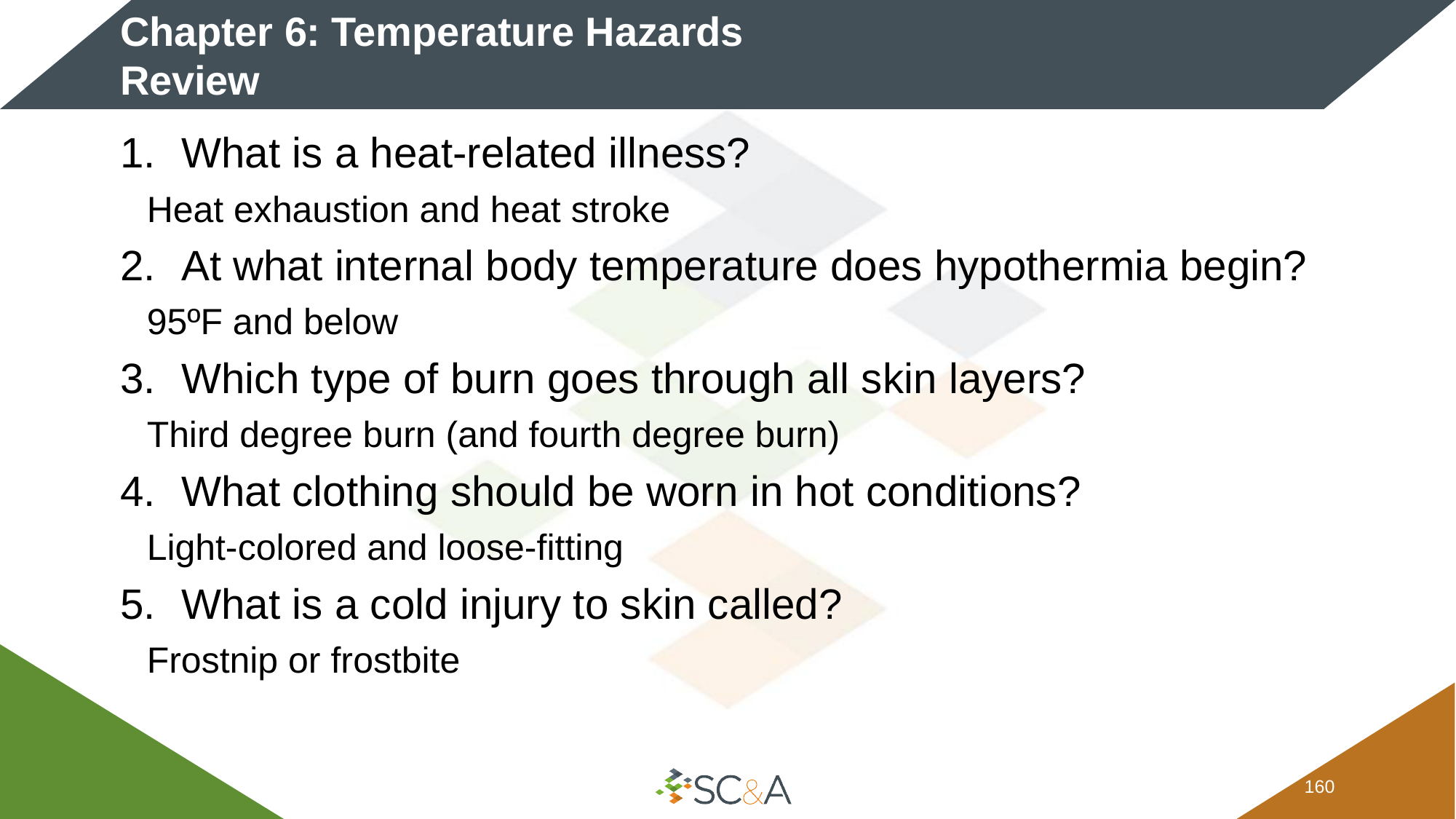

# Chapter 6: Temperature Hazards Review
What is a heat-related illness?
Heat exhaustion and heat stroke
At what internal body temperature does hypothermia begin?
95ºF and below
Which type of burn goes through all skin layers?
Third degree burn (and fourth degree burn)
What clothing should be worn in hot conditions?
Light-colored and loose-fitting
What is a cold injury to skin called?
Frostnip or frostbite
160